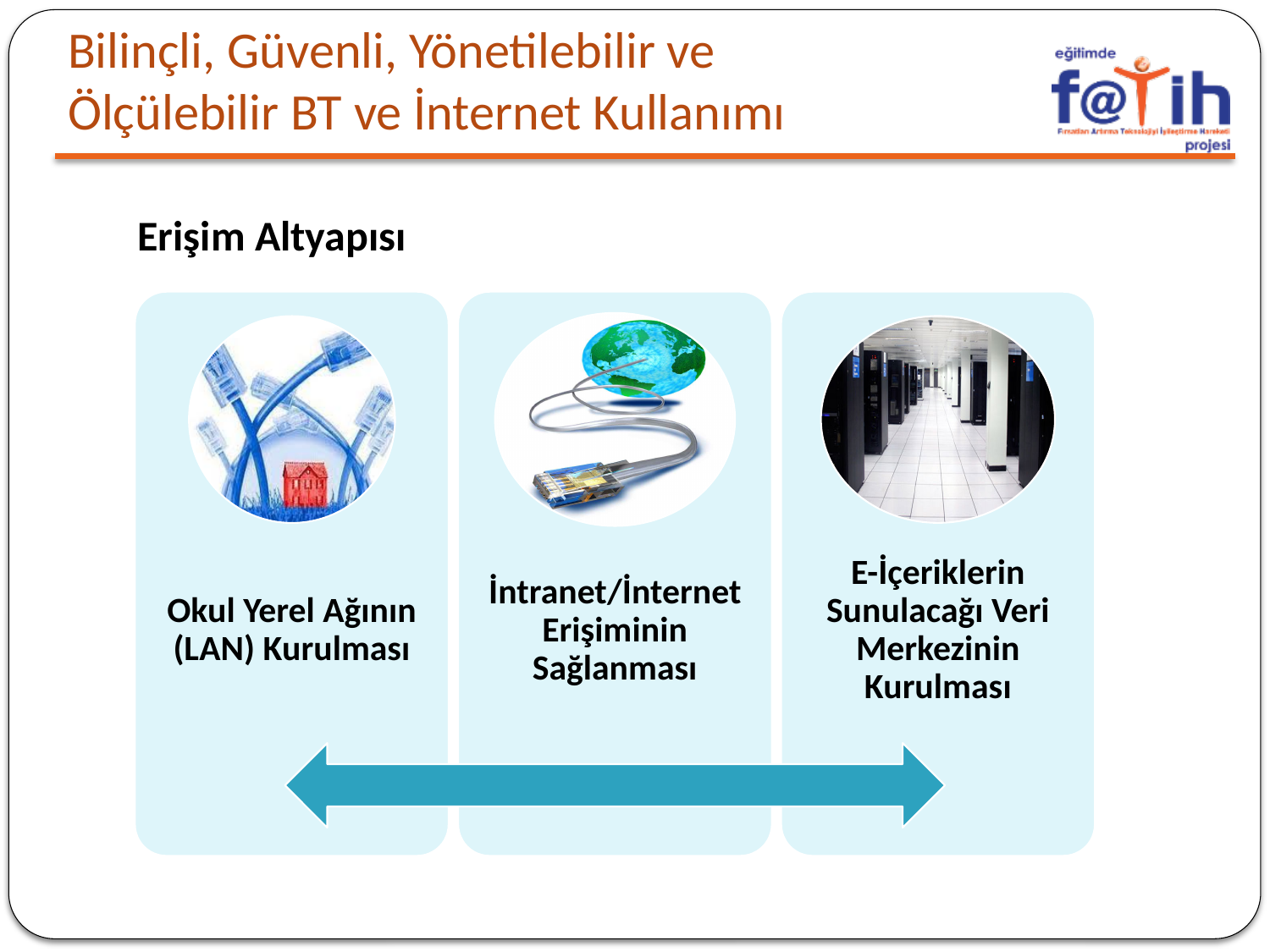

# Bilinçli, Güvenli, Yönetilebilir ve Ölçülebilir BT ve İnternet Kullanımı
Erişim Altyapısı
Okul Yerel Ağının (LAN) Kurulması
İntranet/İnternet Erişiminin Sağlanması
E-İçeriklerin Sunulacağı Veri Merkezinin Kurulması